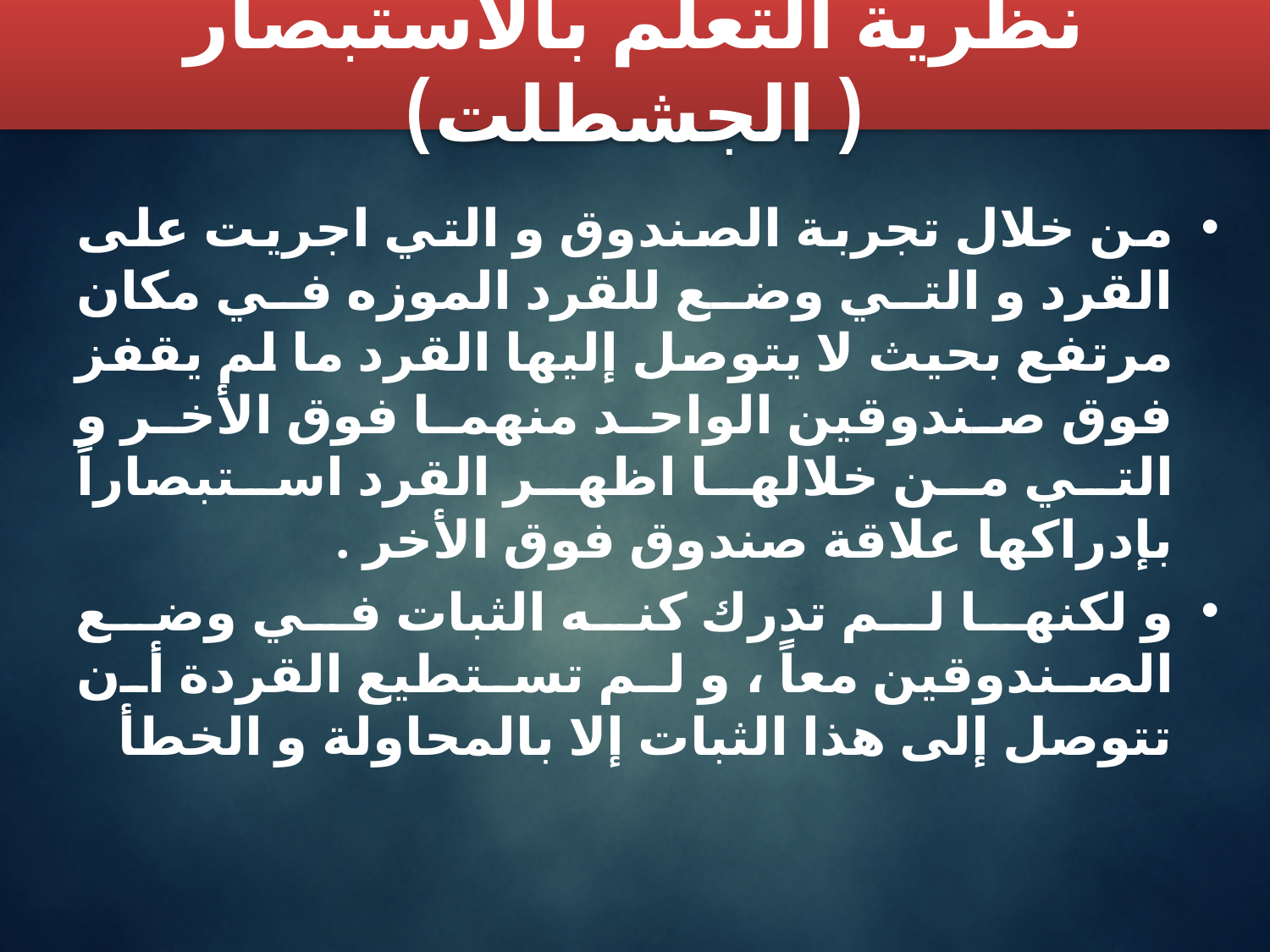

# نظرية التعلم بالاستبصار ( الجشطلت)
من خلال تجربة الصندوق و التي اجريت على القرد و التي وضع للقرد الموزه في مكان مرتفع بحيث لا يتوصل إليها القرد ما لم يقفز فوق صندوقين الواحد منهما فوق الأخر و التي من خلالها اظهر القرد استبصاراً بإدراكها علاقة صندوق فوق الأخر .
و لكنها لم تدرك كنه الثبات في وضع الصندوقين معاً ، و لم تستطيع القردة أن تتوصل إلى هذا الثبات إلا بالمحاولة و الخطأ